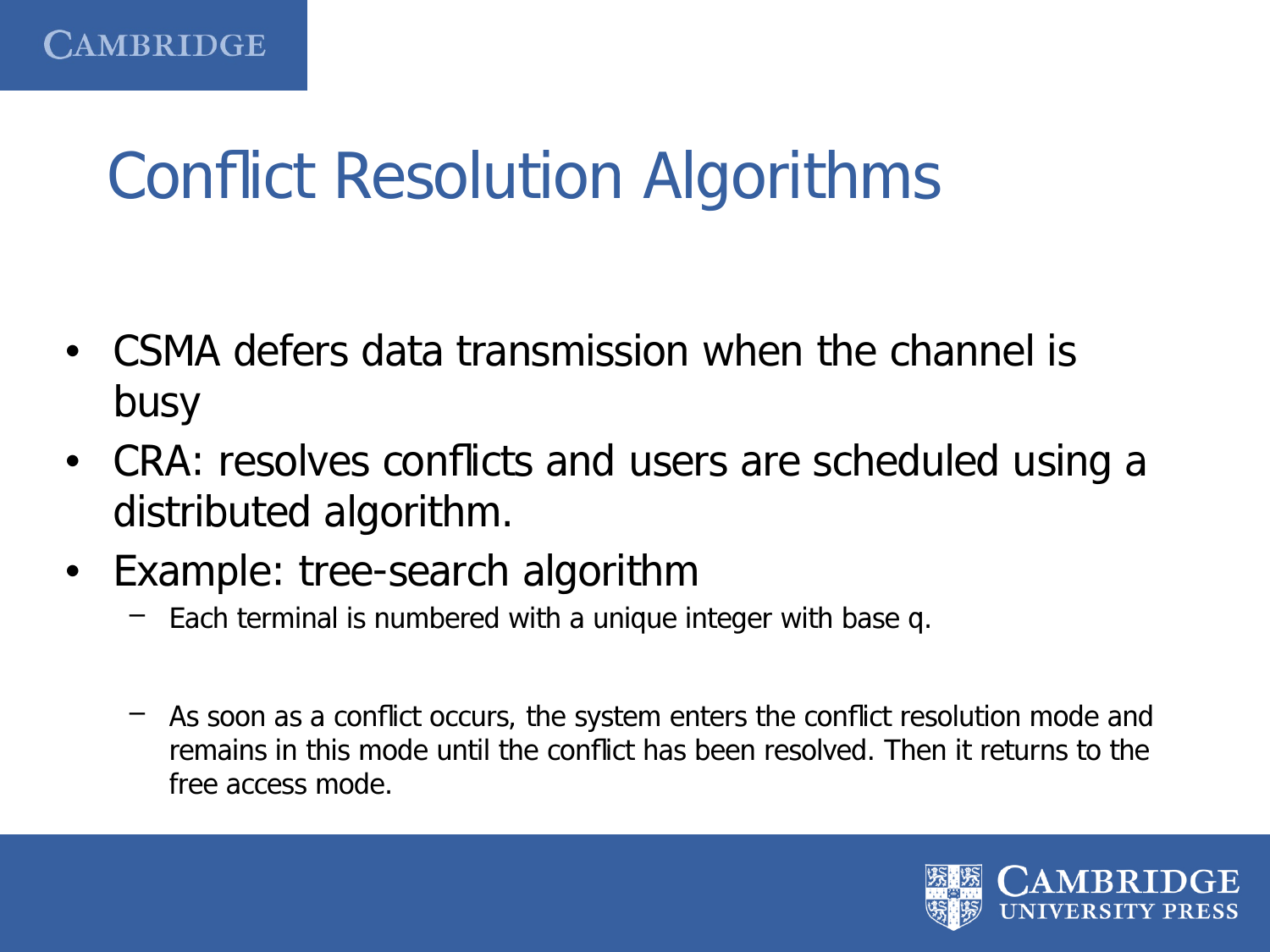

# Conflict Resolution Algorithms
CSMA defers data transmission when the channel is busy
CRA: resolves conflicts and users are scheduled using a distributed algorithm.
Example: tree-search algorithm
Each terminal is numbered with a unique integer with base q.

As soon as a conflict occurs, the system enters the conflict resolution mode and remains in this mode until the conflict has been resolved. Then it returns to the free access mode.